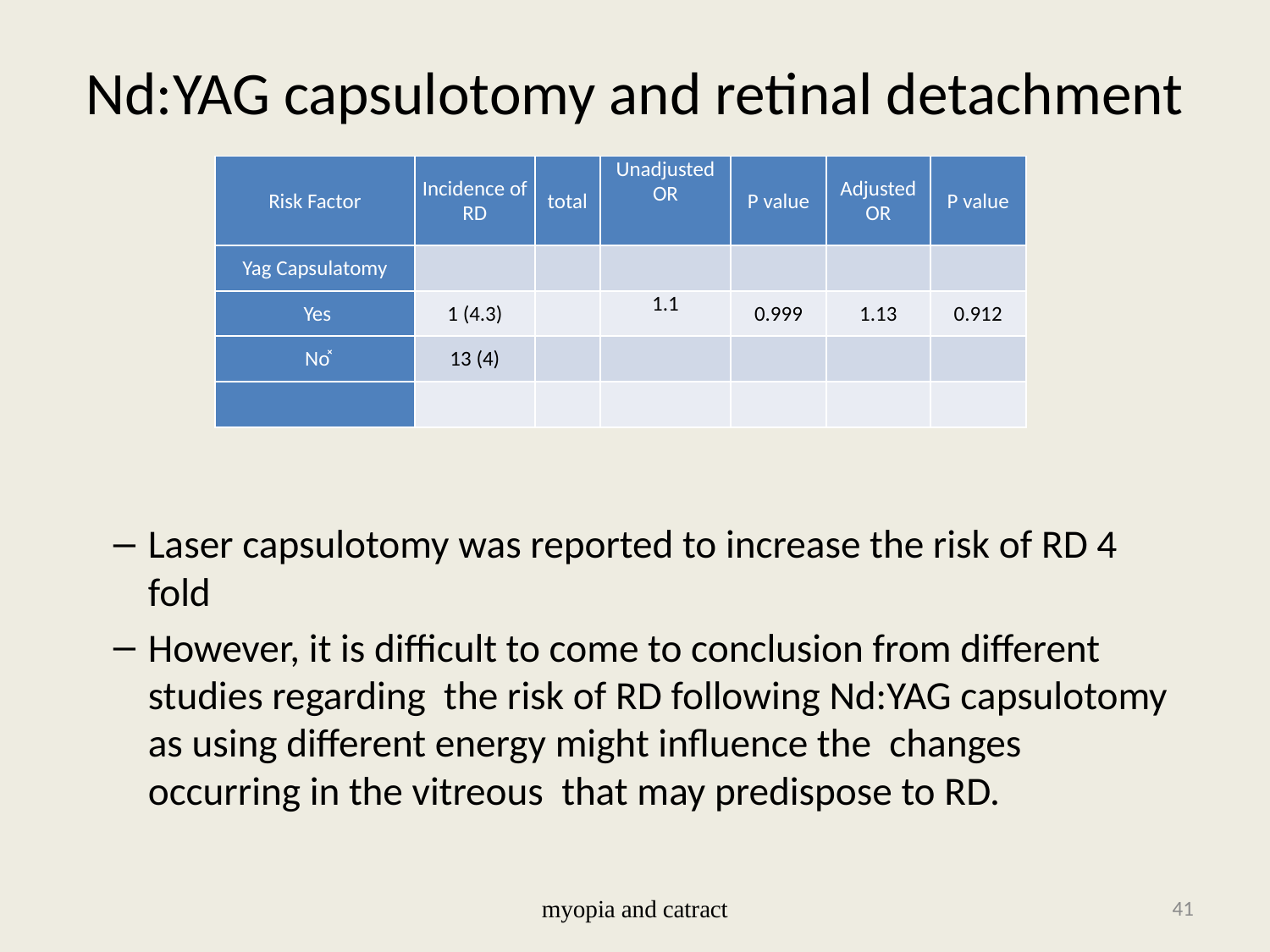

# Nd:YAG capsulotomy and retinal detachment
| Risk Factor | Incidence of RD | total | Unadjusted OR | P value | Adjusted OR | P value |
| --- | --- | --- | --- | --- | --- | --- |
| Yag Capsulatomy |  |  |  |  |  |  |
| Yes | 1 (4.3) |  | 1.1 | 0.999 | 1.13 | 0.912 |
| No̽ | 13 (4) |  |  |  |  |  |
|  |  |  |  |  |  |  |

Laser capsulotomy was reported to increase the risk of RD 4 fold
However, it is difficult to come to conclusion from different studies regarding  the risk of RD following Nd:YAG capsulotomy as using different energy might influence the  changes occurring in the vitreous  that may predispose to RD.

myopia and catract
41